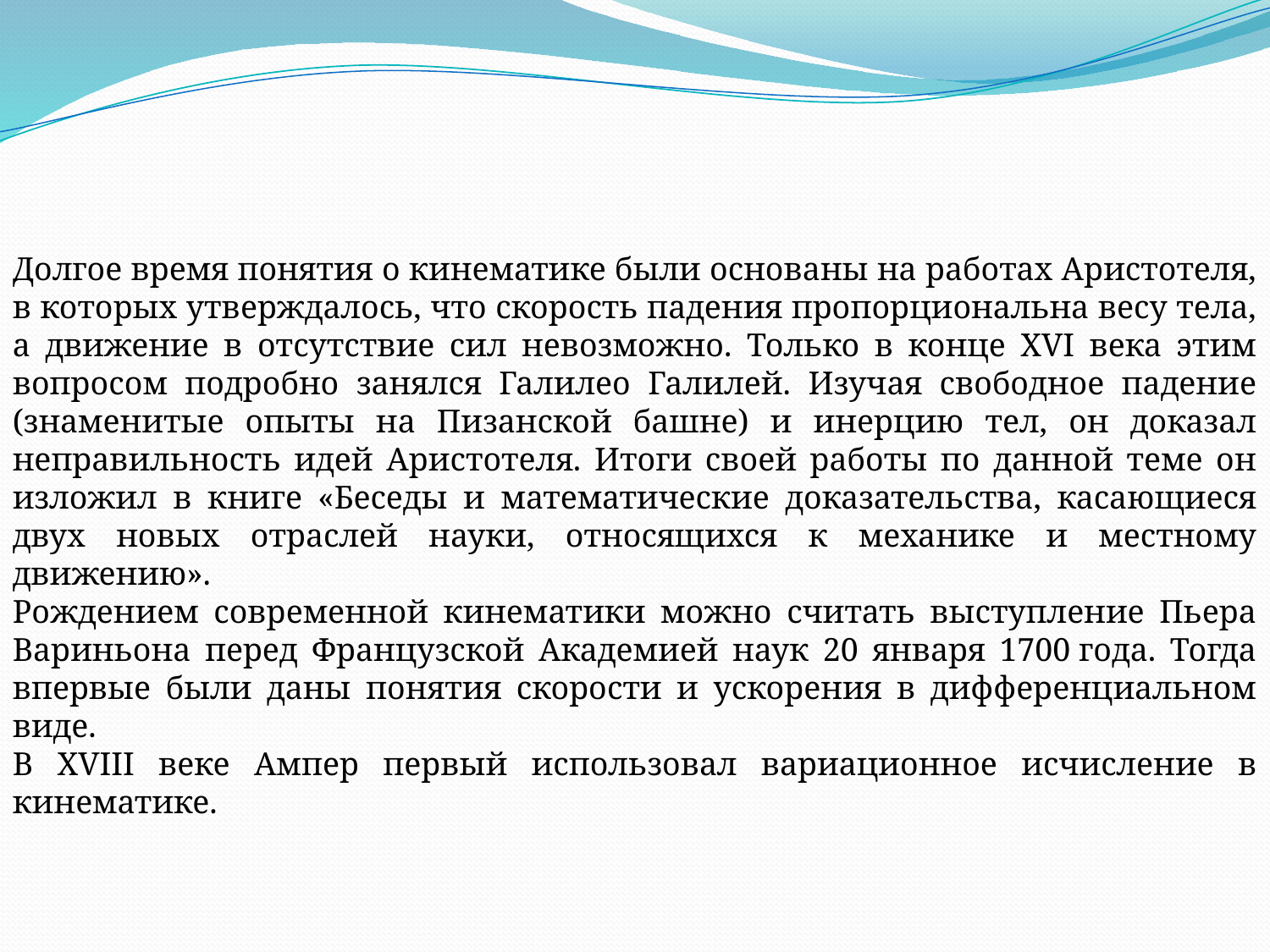

Долгое время понятия о кинематике были основаны на работах Аристотеля, в которых утверждалось, что скорость падения пропорциональна весу тела, а движение в отсутствие сил невозможно. Только в конце XVI века этим вопросом подробно занялся Галилео Галилей. Изучая свободное падение (знаменитые опыты на Пизанской башне) и инерцию тел, он доказал неправильность идей Аристотеля. Итоги своей работы по данной теме он изложил в книге «Беседы и математические доказательства, касающиеся двух новых отраслей науки, относящихся к механике и местному движению».
Рождением современной кинематики можно считать выступление Пьера Вариньона перед Французской Академией наук 20 января 1700 года. Тогда впервые были даны понятия скорости и ускорения в дифференциальном виде.
В XVIII веке Ампер первый использовал вариационное исчисление в кинематике.